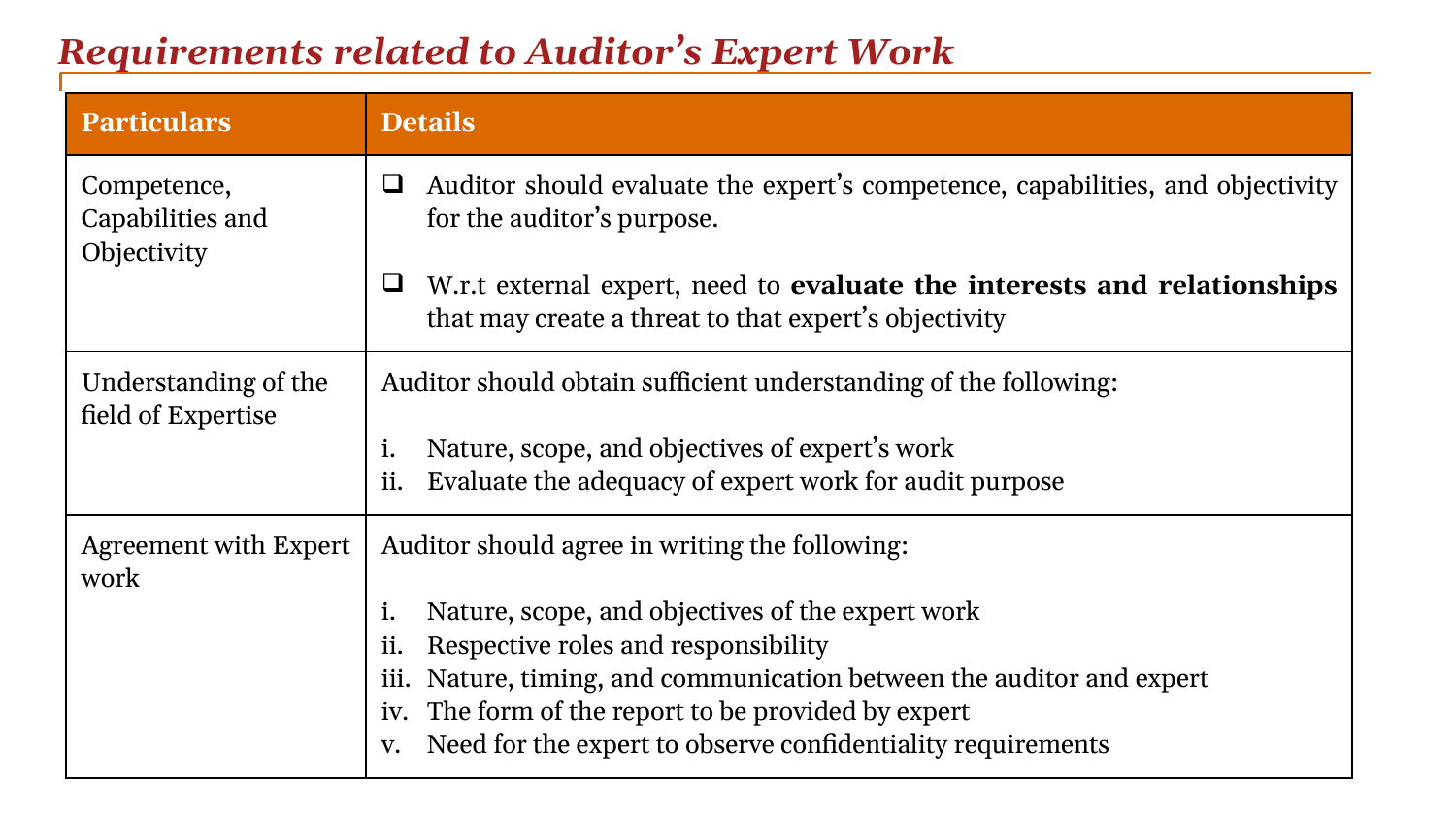

Requirements related to Auditor’s Expert Work
| Particulars | Details |
| --- | --- |
| Competence, Capabilities and Objectivity | Auditor should evaluate the expert’s competence, capabilities, and objectivity for the auditor’s purpose. W.r.t external expert, need to evaluate the interests and relationships that may create a threat to that expert’s objectivity |
| Understanding of the field of Expertise | Auditor should obtain sufficient understanding of the following: Nature, scope, and objectives of expert’s work Evaluate the adequacy of expert work for audit purpose |
| Agreement with Expert work | Auditor should agree in writing the following: Nature, scope, and objectives of the expert work Respective roles and responsibility Nature, timing, and communication between the auditor and expert The form of the report to be provided by expert Need for the expert to observe confidentiality requirements |